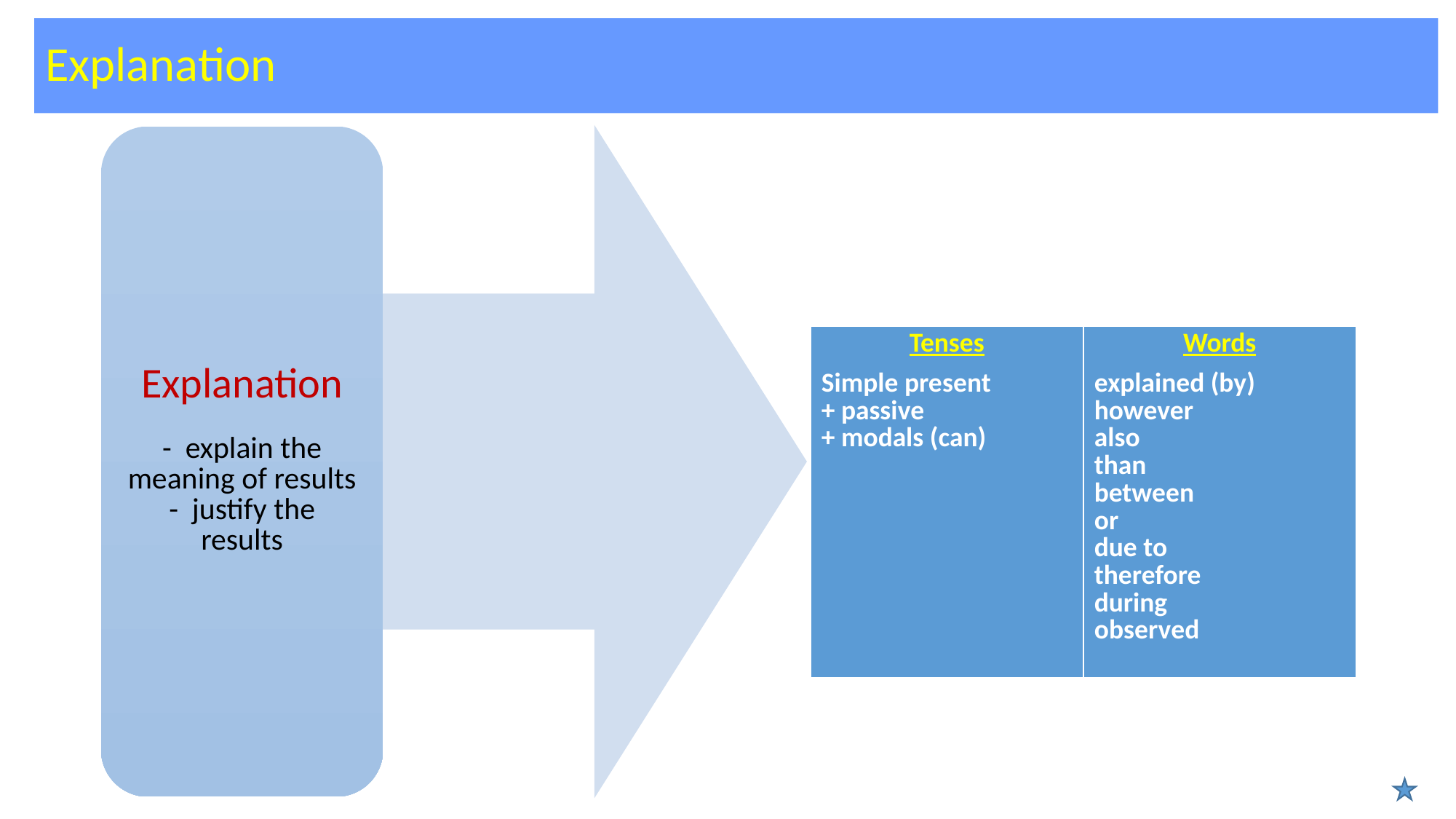

# Explanation
Explanation
-  explain the meaning of results
-  justify the results
| Tenses Simple present + passive + modals (can) | Words explained (by) however also than between or due to therefore during observed |
| --- | --- |